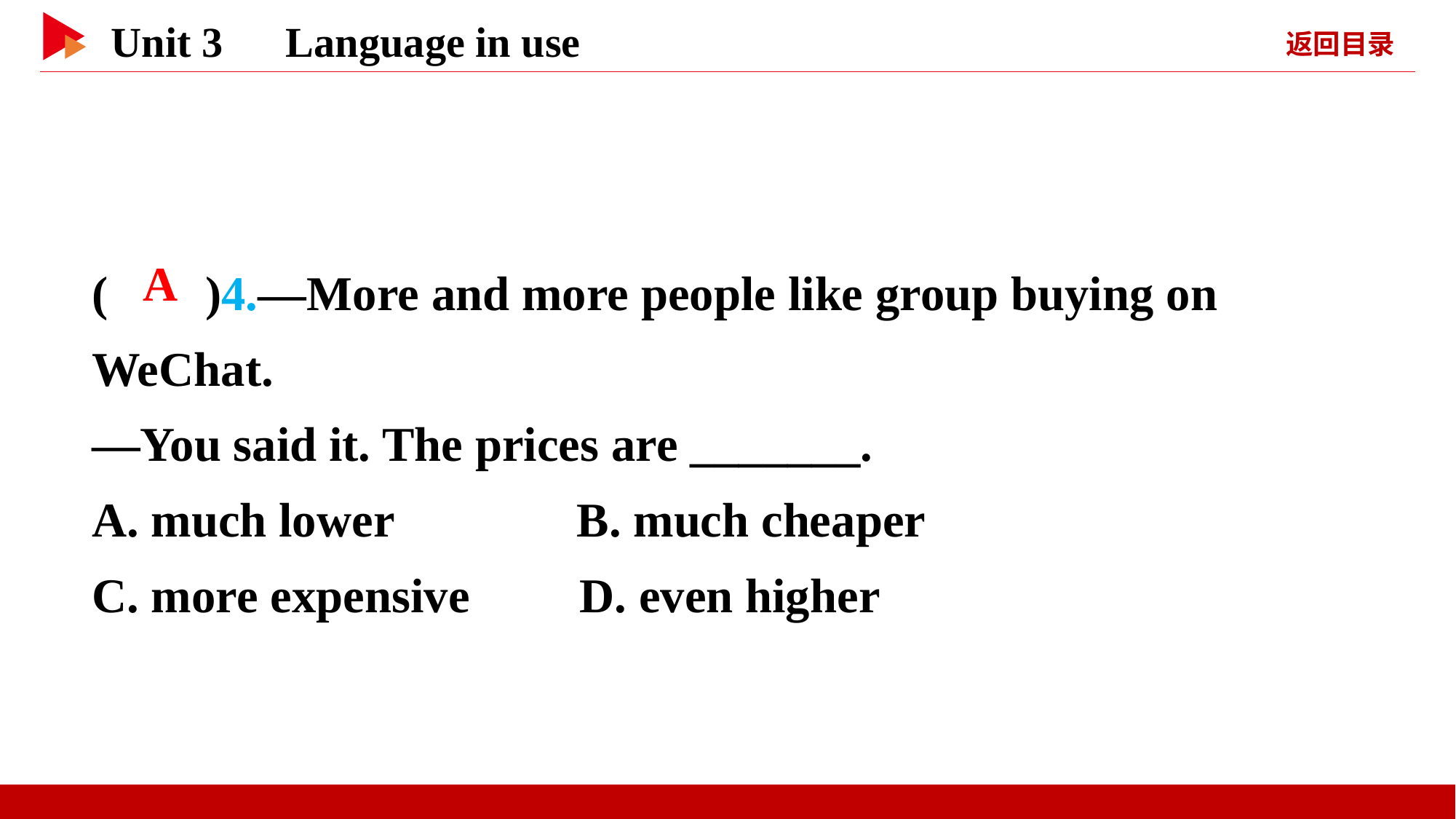

(        )4.—More and more people like group buying on WeChat.
—You said it. The prices are _______.
A. much lower               B. much cheaper
C. more expensive         D. even higher
   A